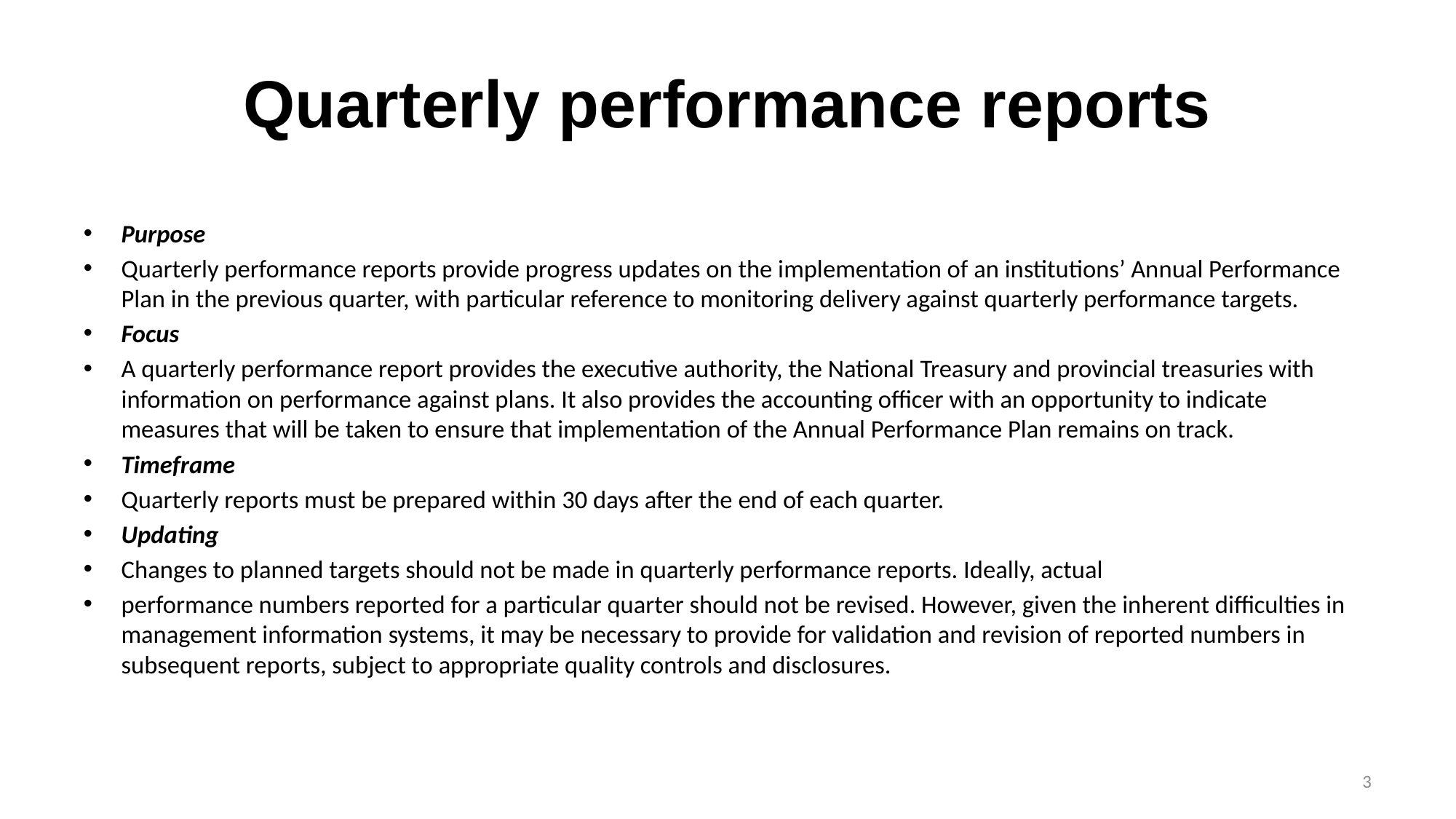

# Quarterly performance reports

Purpose
Quarterly performance reports provide progress updates on the implementation of an institutions’ Annual Performance Plan in the previous quarter, with particular reference to monitoring delivery against quarterly performance targets.
Focus
A quarterly performance report provides the executive authority, the National Treasury and provincial treasuries with information on performance against plans. It also provides the accounting officer with an opportunity to indicate measures that will be taken to ensure that implementation of the Annual Performance Plan remains on track.
Timeframe
Quarterly reports must be prepared within 30 days after the end of each quarter.
Updating
Changes to planned targets should not be made in quarterly performance reports. Ideally, actual
performance numbers reported for a particular quarter should not be revised. However, given the inherent difficulties in management information systems, it may be necessary to provide for validation and revision of reported numbers in subsequent reports, subject to appropriate quality controls and disclosures.

3